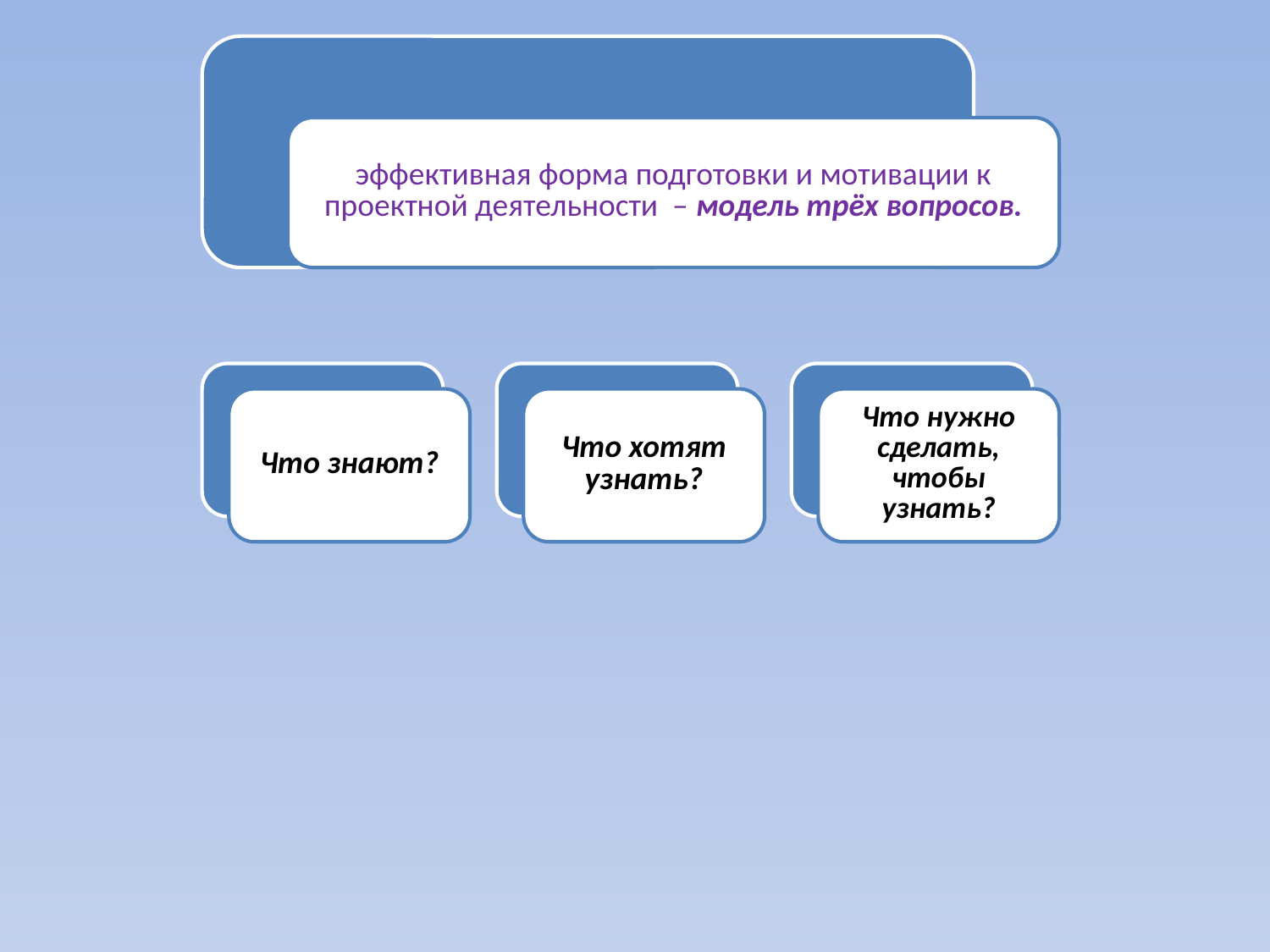

эффективная форма подготовки и мотивации к проектной деятельности  – модель трёх вопросов.
Что знают?
Что хотят узнать?
Что нужно сделать, чтобы узнать?